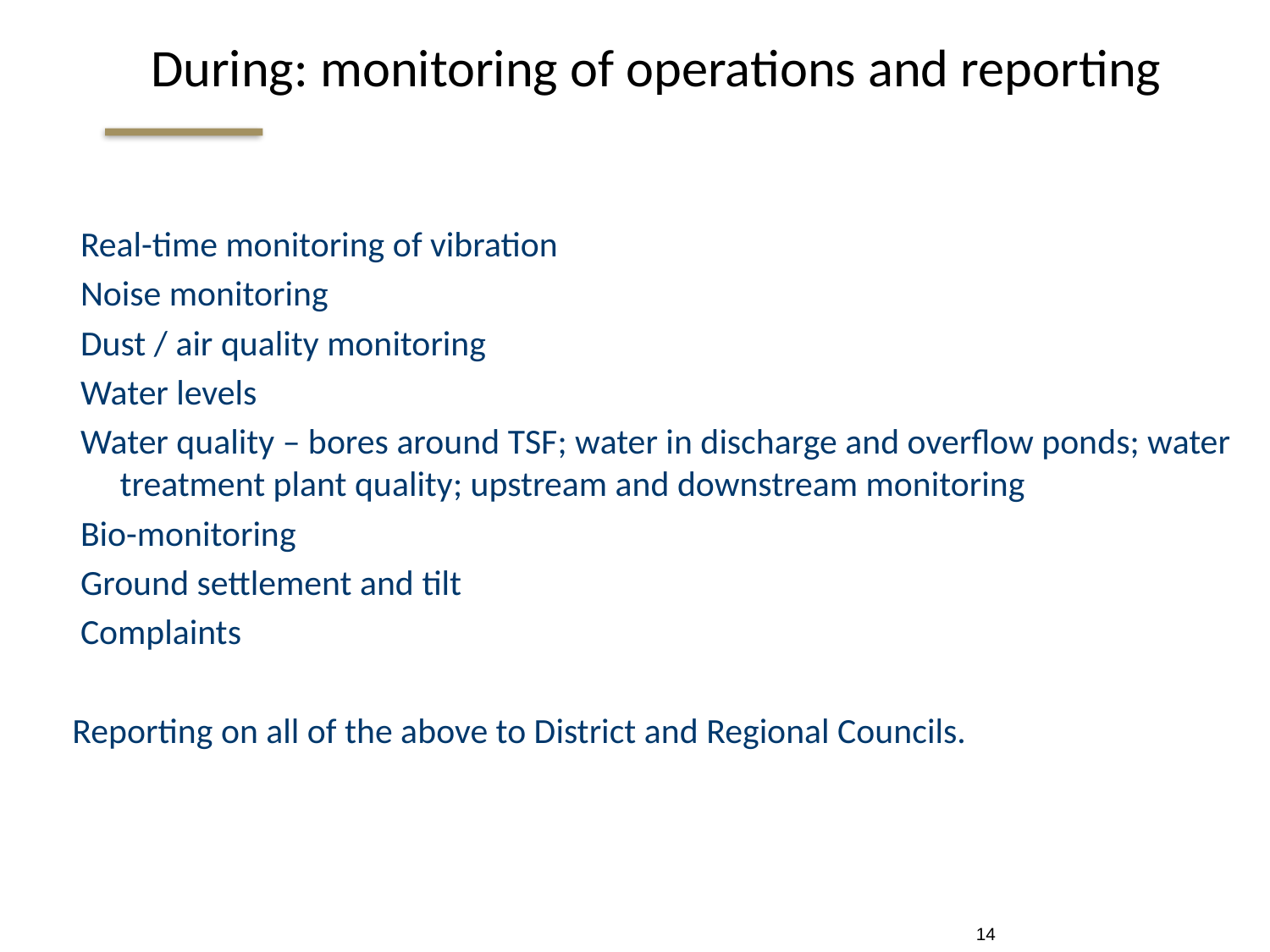

# During: monitoring of operations and reporting
 Real-time monitoring of vibration
 Noise monitoring
 Dust / air quality monitoring
 Water levels
 Water quality – bores around TSF; water in discharge and overflow ponds; water treatment plant quality; upstream and downstream monitoring
 Bio-monitoring
 Ground settlement and tilt
 Complaints

Reporting on all of the above to District and Regional Councils.
14